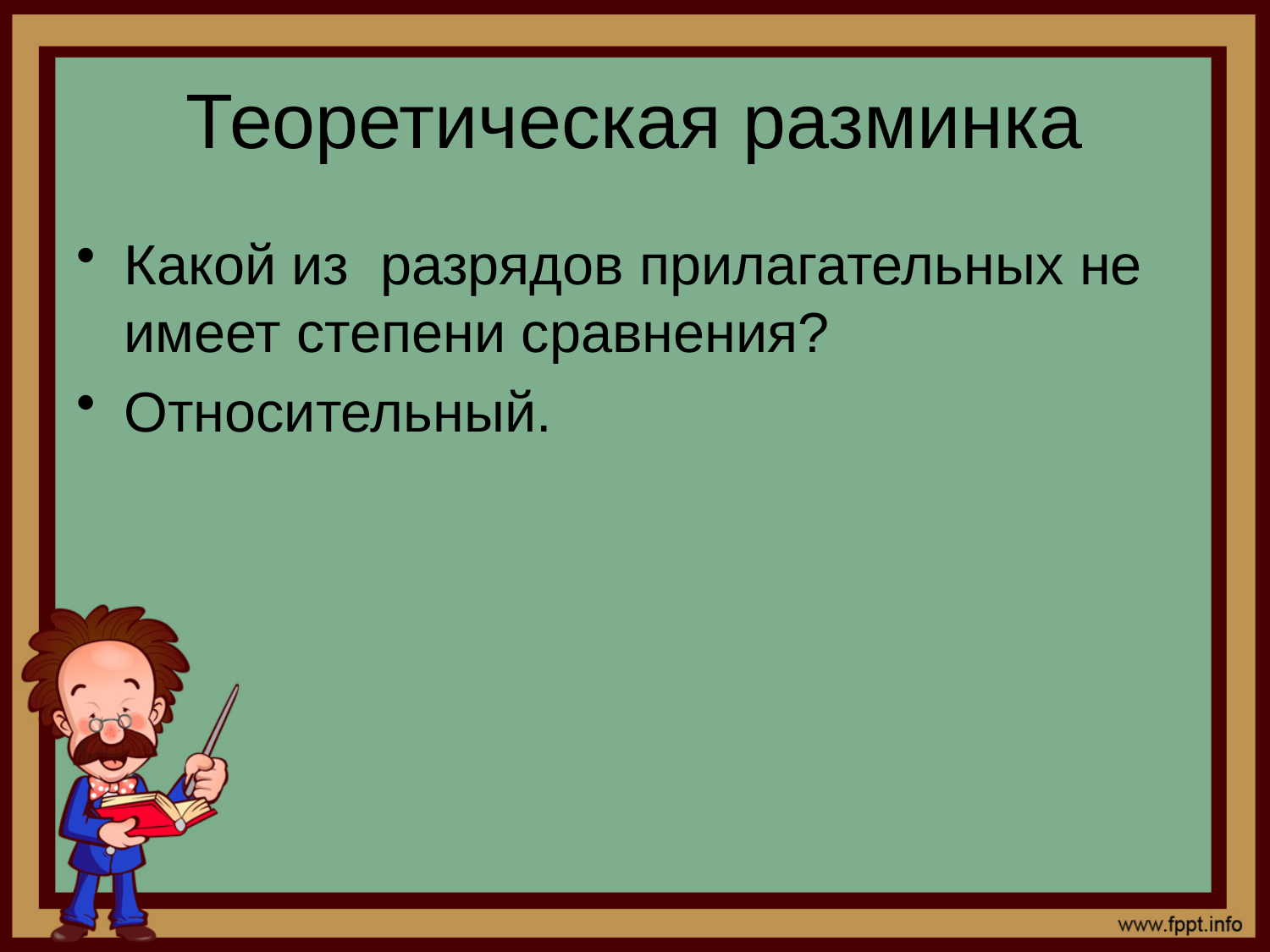

# Теоретическая разминка
Какой из  разрядов прилагательных не имеет степени сравнения?
Относительный.